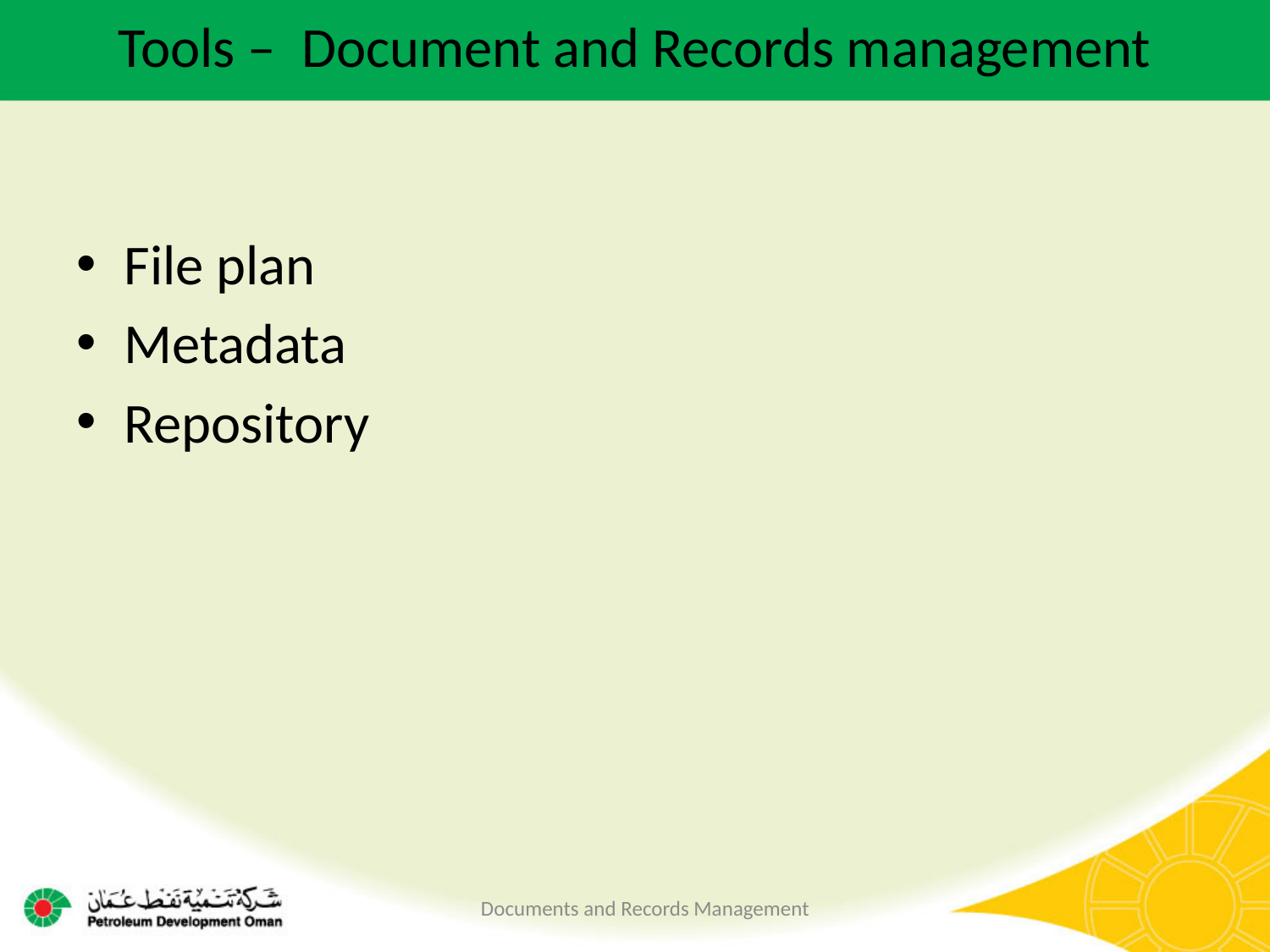

# Tools –  Document and Records management
File plan
Metadata
Repository
Documents and Records Management